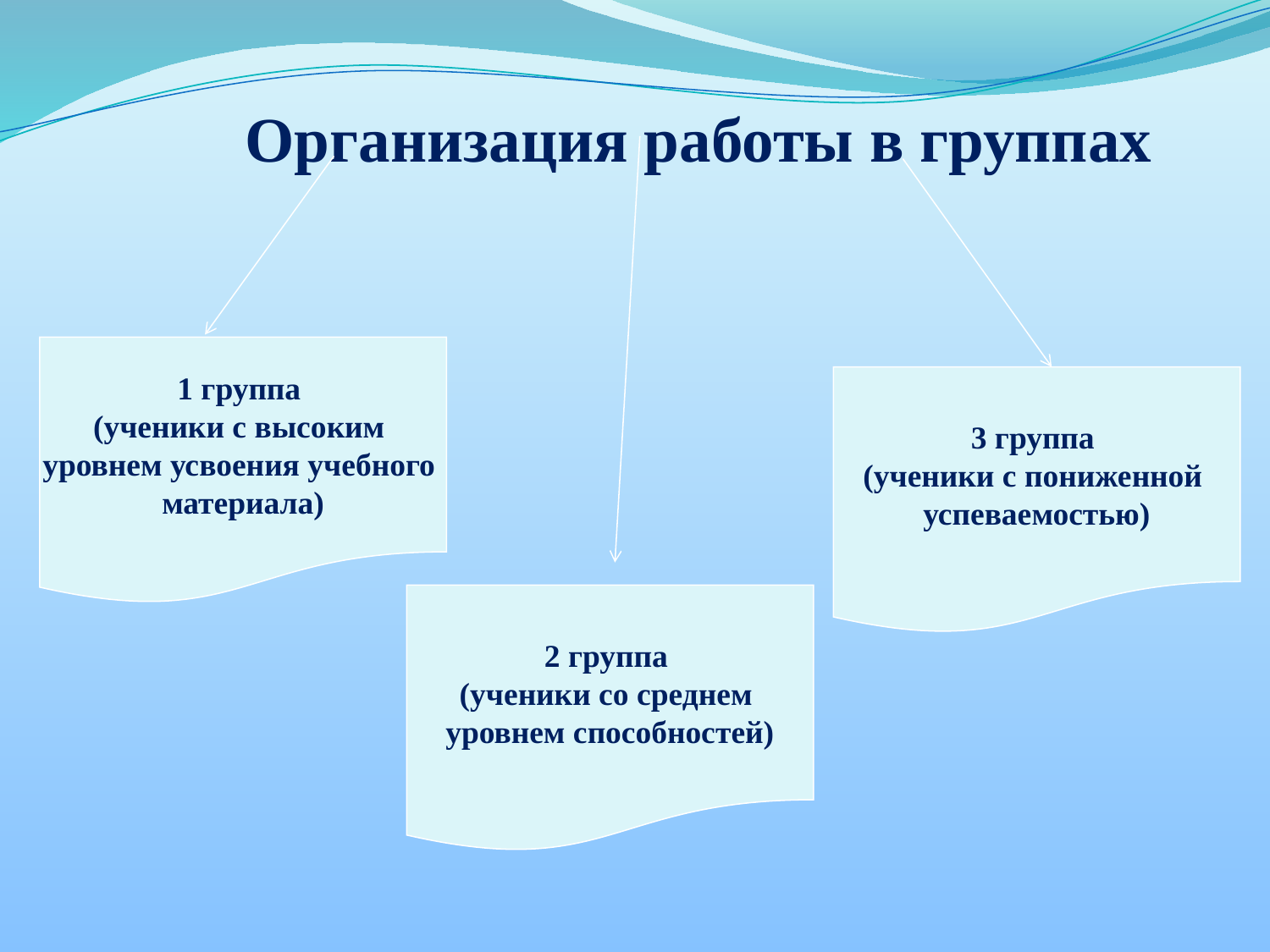

# Организация работы в группах
1 группа
(ученики с высоким
уровнем усвоения учебного
материала)
3 группа
(ученики с пониженной
успеваемостью)

2 группа
(ученики со среднем
уровнем способностей)